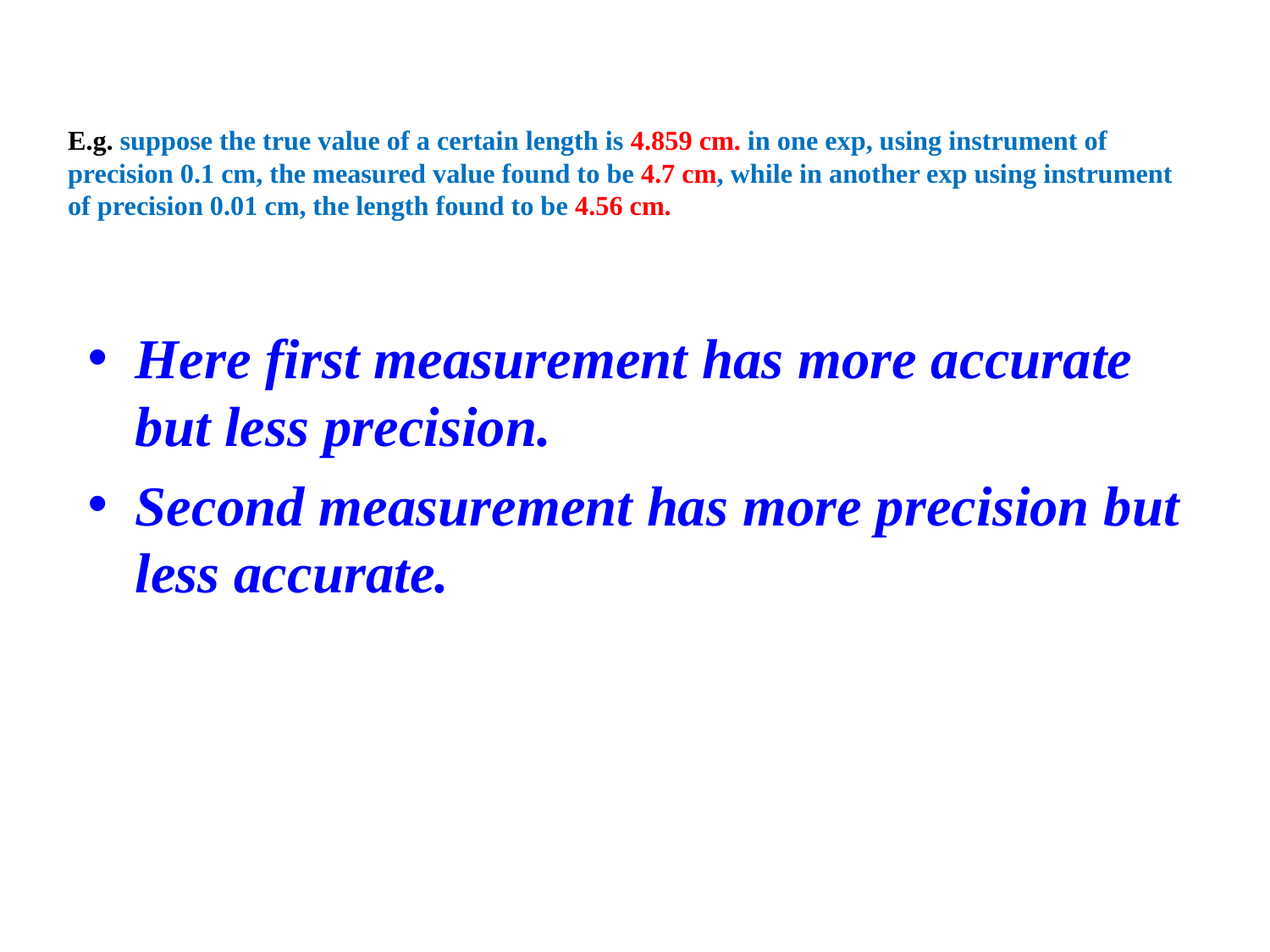

# E.g. suppose the true value of a certain length is 4.859 cm. in one exp, using instrument of precision 0.1 cm, the measured value found to be 4.7 cm, while in another exp using instrument of precision 0.01 cm, the length found to be 4.56 cm.
Here first measurement has more accurate but less precision.
Second measurement has more precision but less accurate.